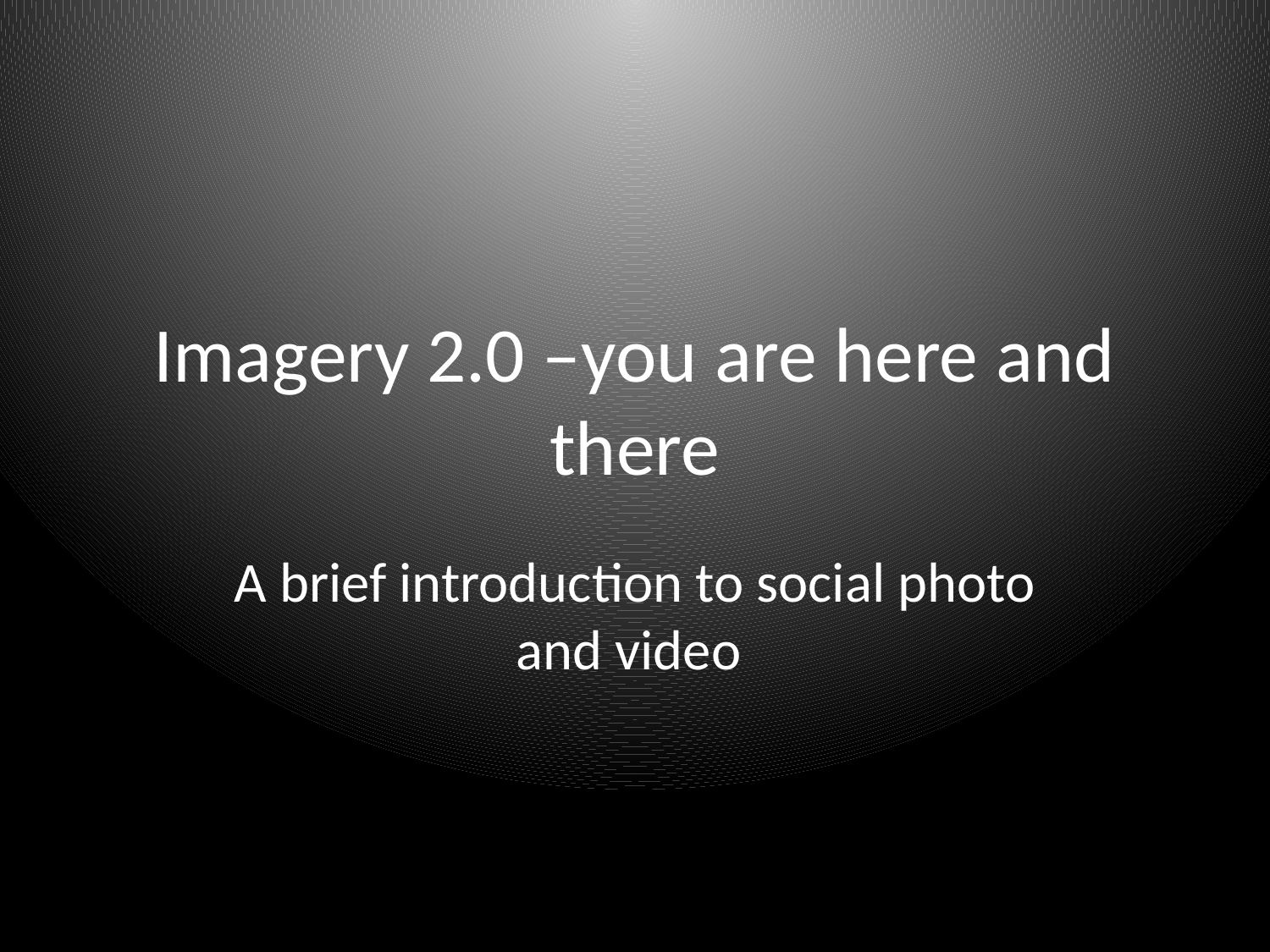

# Imagery 2.0 –you are here and there
A brief introduction to social photo and video